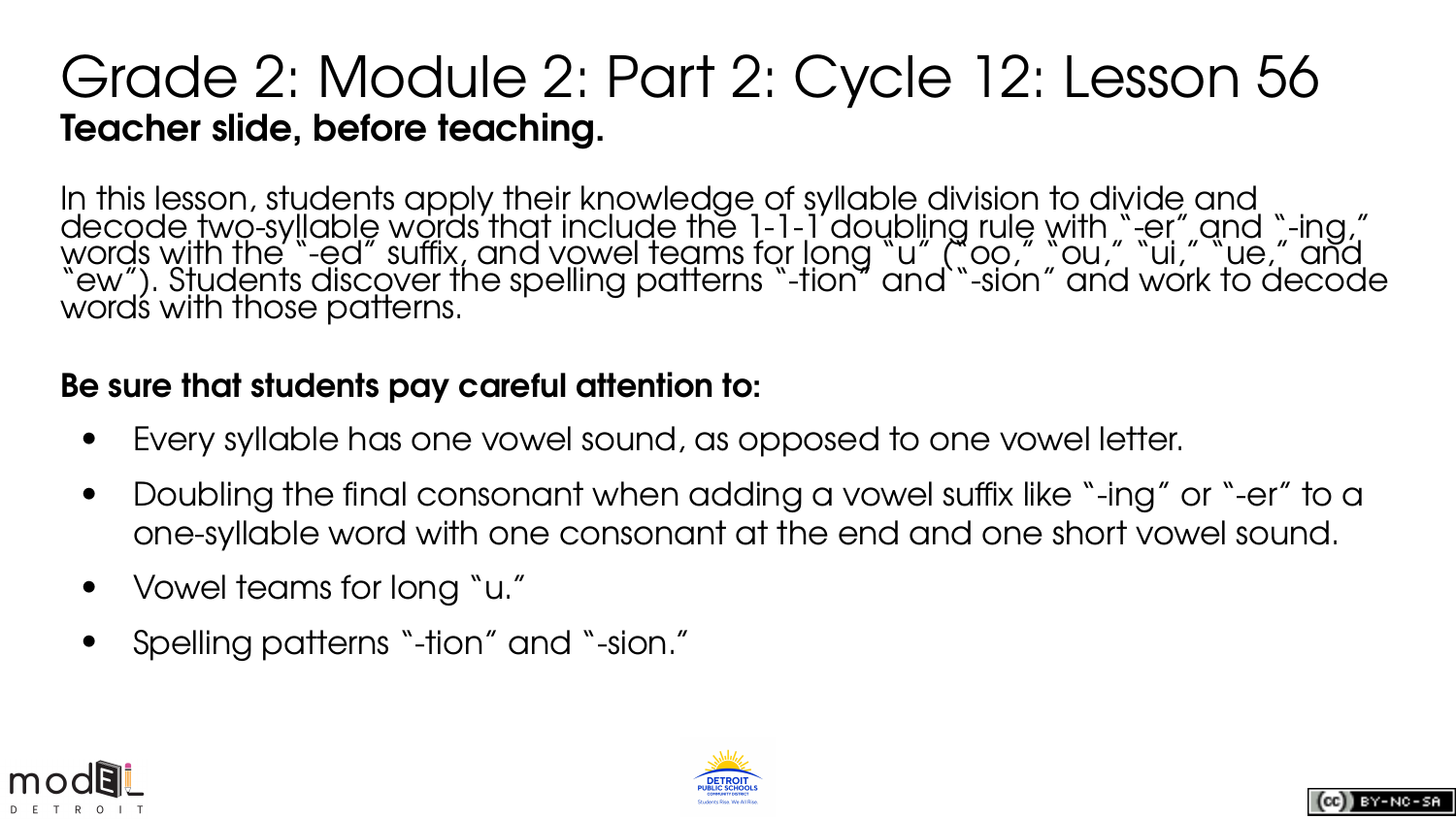

# Grade 2: Module 2: Part 2: Cycle 12: Lesson 56
Teacher slide, before teaching.
In this lesson, students apply their knowledge of syllable division to divide and decode two-syllable words that include the 1-1-1 doubling rule with “-er” and “-ing,” words with the “-ed” suffix, and vowel teams for long “u” (“oo,” “ou,” “ui,” “ue,” and “ew”). Students discover the spelling patterns “-tion” and “-sion” and work to decode words with those patterns.

Be sure that students pay careful attention to:
Every syllable has one vowel sound, as opposed to one vowel letter.
Doubling the final consonant when adding a vowel suffix like “-ing” or “-er” to a one-syllable word with one consonant at the end and one short vowel sound.
Vowel teams for long “u.”
Spelling patterns “-tion” and “-sion.”